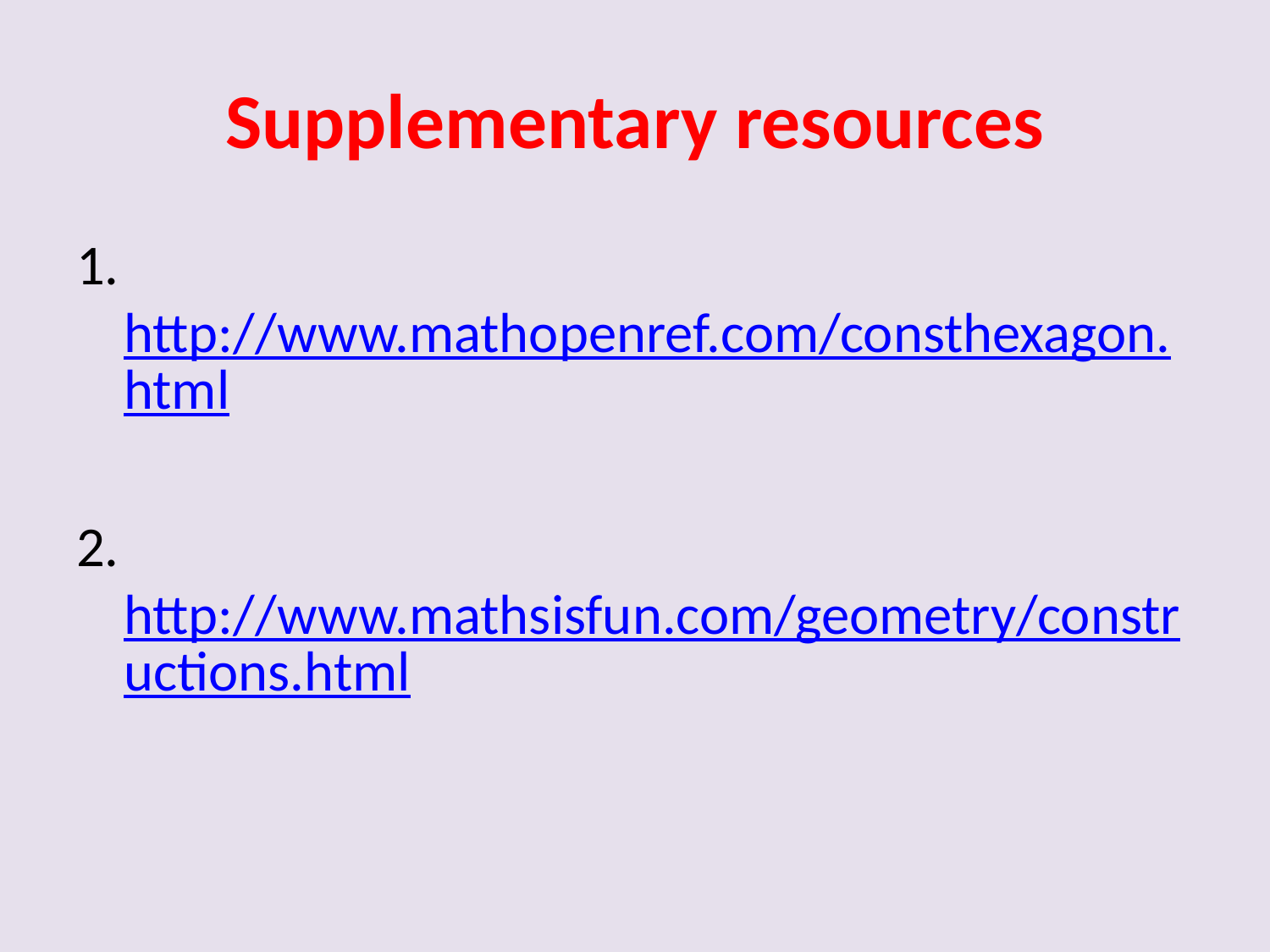

# Supplementary resources
1. http://www.mathopenref.com/consthexagon.html

2. http://www.mathsisfun.com/geometry/constructions.html